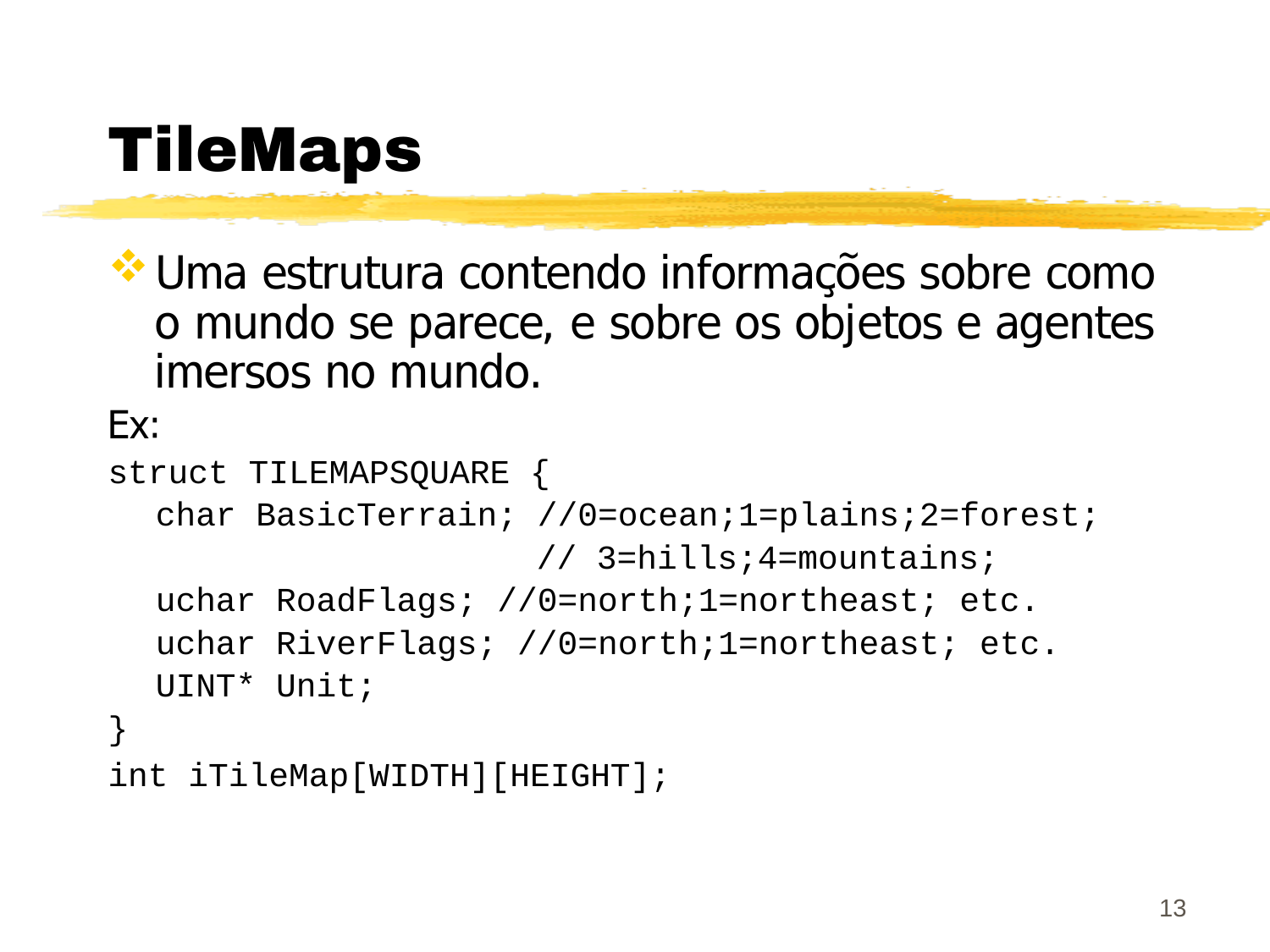

# TileMaps
Uma estrutura contendo informações sobre como o mundo se parece, e sobre os objetos e agentes imersos no mundo.
Ex:
struct TILEMAPSQUARE {
	char BasicTerrain; //0=ocean;1=plains;2=forest;
	    			// 3=hills;4=mountains;
	uchar RoadFlags; //0=north;1=northeast; etc.
	uchar RiverFlags; //0=north;1=northeast; etc.
	UINT* Unit;
}
int iTileMap[WIDTH][HEIGHT];

13